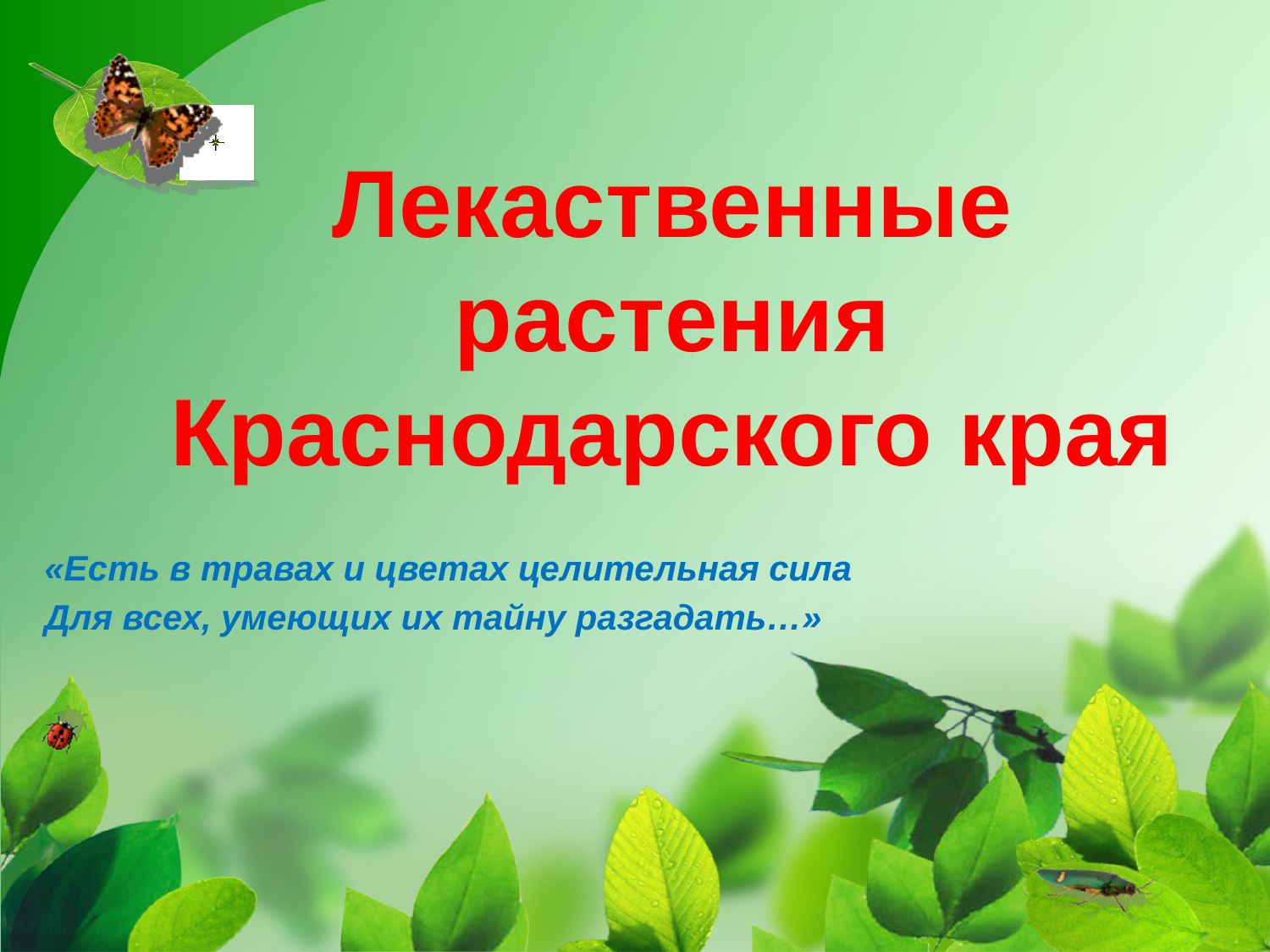

# Лекаственные растения Краснодарского края
«Есть в травах и цветах целительная сила
Для всех, умеющих их тайну разгадать…»